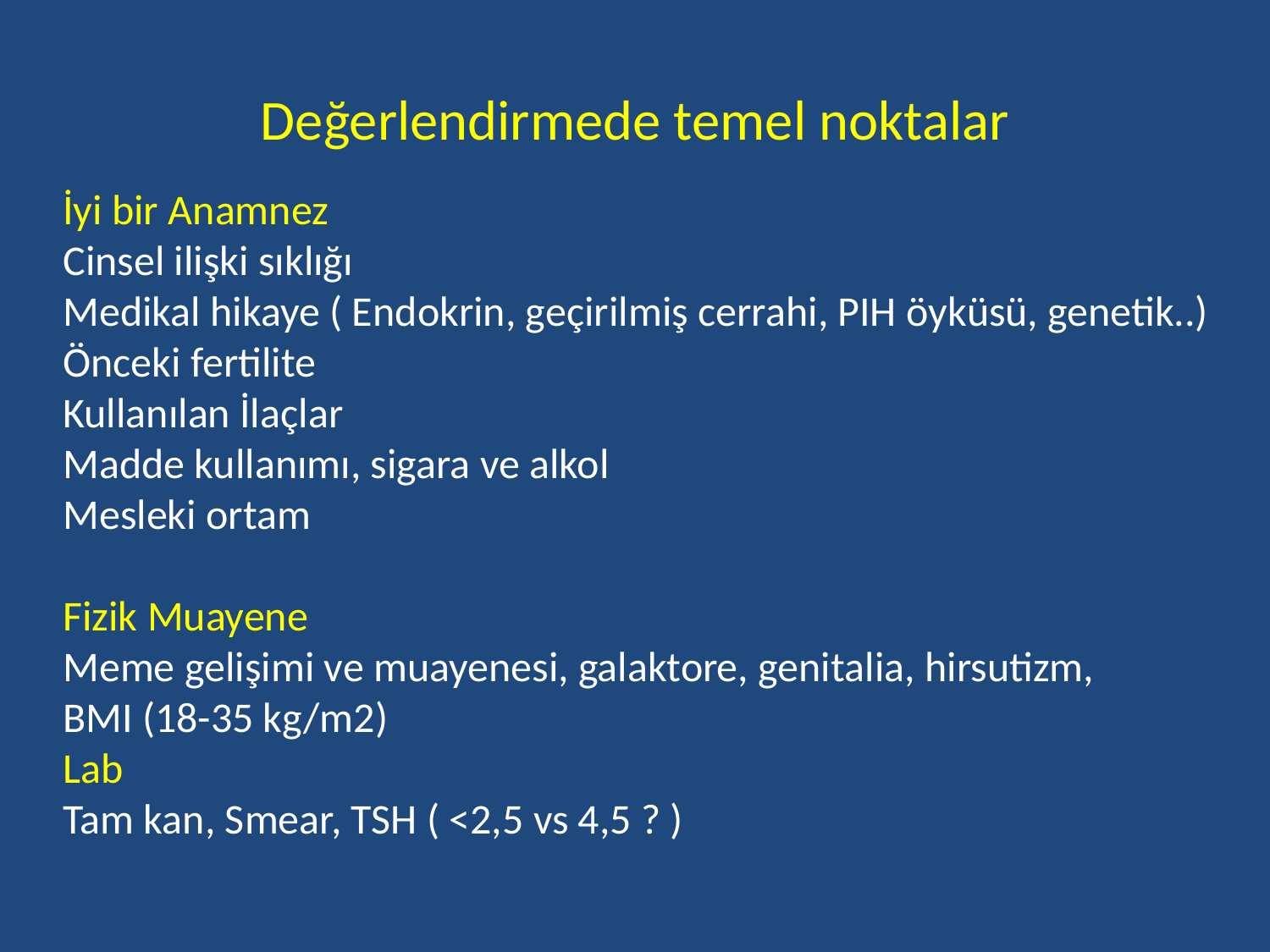

# Değerlendirmede temel noktalar
İyi bir Anamnez
Cinsel ilişki sıklığı
Medikal hikaye ( Endokrin, geçirilmiş cerrahi, PIH öyküsü, genetik..)
Önceki fertilite
Kullanılan İlaçlar
Madde kullanımı, sigara ve alkol
Mesleki ortam

Fizik Muayene
Meme gelişimi ve muayenesi, galaktore, genitalia, hirsutizm,
BMI (18-35 kg/m2)
Lab
Tam kan, Smear, TSH ( <2,5 vs 4,5 ? )